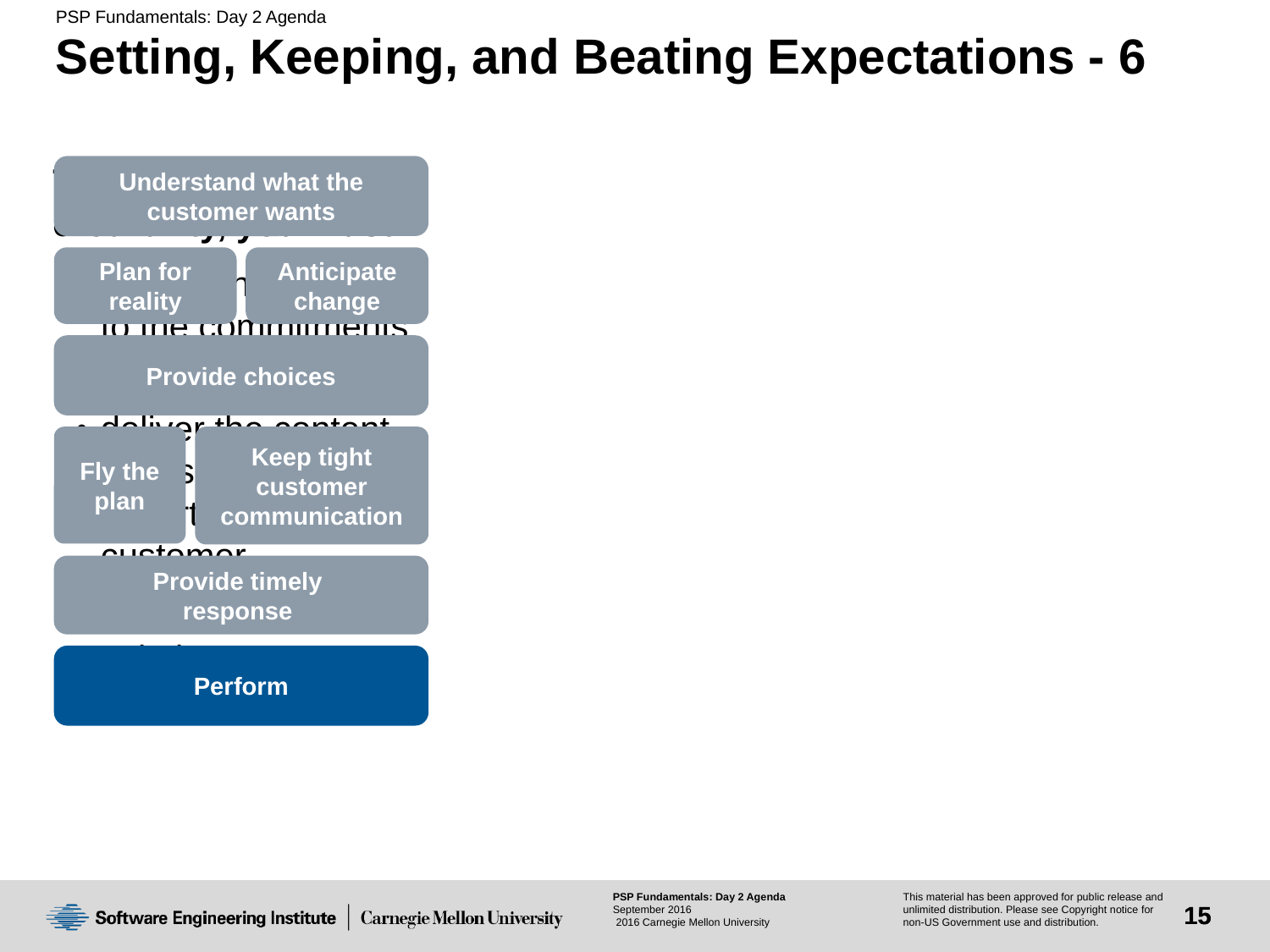

# Setting, Keeping, and Beating Expectations - 6
Understand what the
customer wants
To establish credibility, you must
consistently deliver to the commitments you make
deliver the content that is most important to the customer
deliver software solutions
that work
Plan for reality
Anticipate change
Provide choices
Fly the plan
Keep tight customer
communication
Provide timely
response
Perform